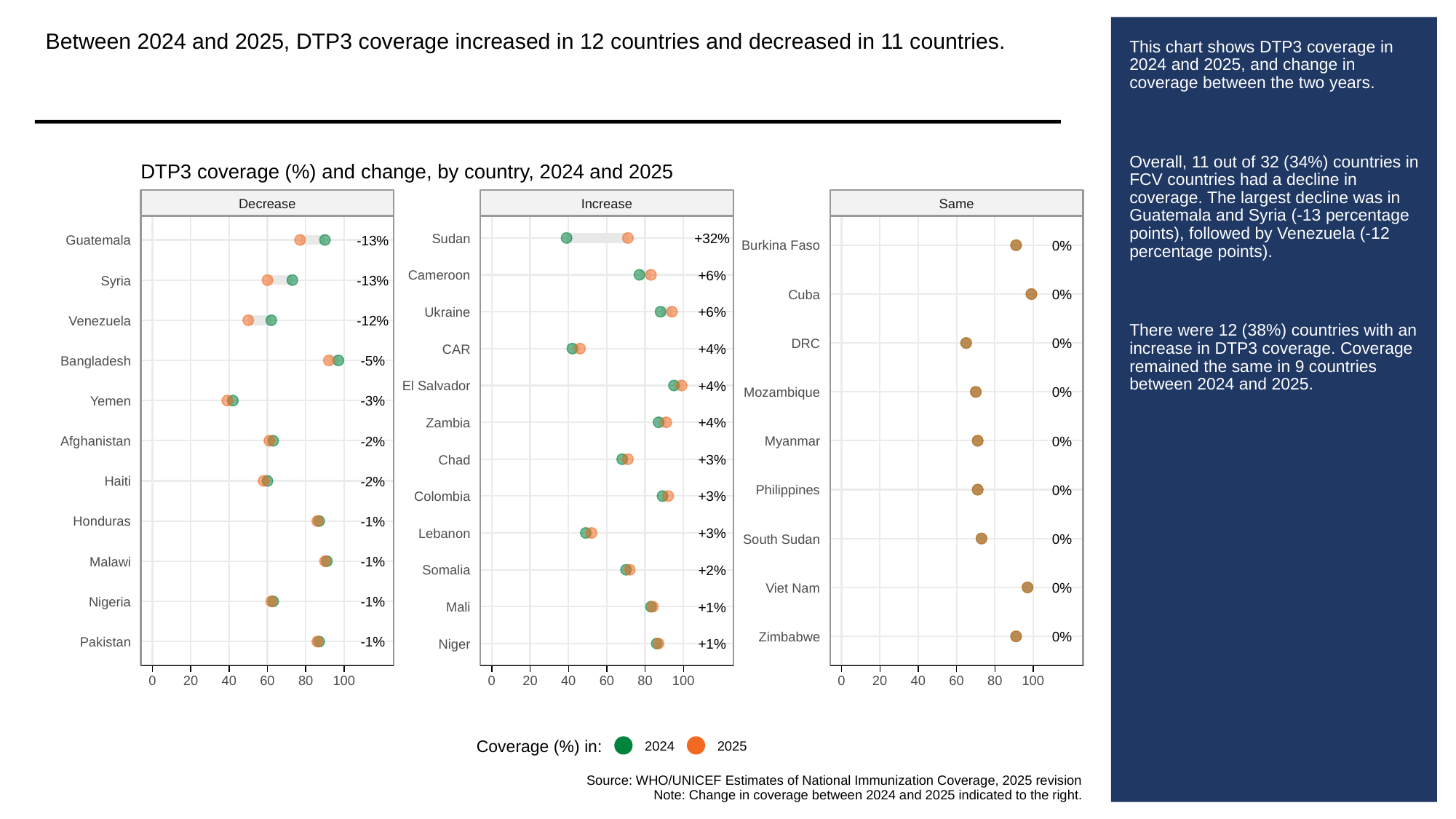

Between 2024 and 2025, DTP3 coverage increased in 12 countries and decreased in 11 countries.
# This chart shows DTP3 coverage in 2024 and 2025, and change in coverage between the two years.

Overall, 11 out of 32 (34%) countries in FCV countries had a decline in coverage. The largest decline was in Guatemala and Syria (-13 percentage points), followed by Venezuela (-12 percentage points).

There were 12 (38%) countries with an increase in DTP3 coverage. Coverage remained the same in 9 countries between 2024 and 2025.

DTP3 coverage (%) and change, by country, 2024 and 2025

Decrease
Increase
Same

+32%
Sudan

-13%
Guatemala

0%
Burkina Faso

+6%
Cameroon

-13%
Syria

0%
Cuba

+6%
Ukraine

-12%
Venezuela

0%
DRC

+4%
CAR

-5%
Bangladesh

+4%
El Salvador

0%
Mozambique

-3%
Yemen

+4%
Zambia

-2%
0%
Afghanistan
Myanmar

+3%
Chad

-2%
Haiti

0%
Philippines

+3%
Colombia

-1%
Honduras

+3%
Lebanon

0%
South Sudan

-1%
Malawi

+2%
Somalia

0%
Viet Nam

-1%
Nigeria

+1%
Mali

0%
Zimbabwe

-1%
Pakistan

+1%
Niger

0
20
40
60
80
100
0
20
40
60
80
100
0
20
40
60
80
100

Coverage (%) in:
2024
2025
Source: WHO/UNICEF Estimates of National Immunization Coverage, 2025 revision
Note: Change in coverage between 2024 and 2025 indicated to the right.